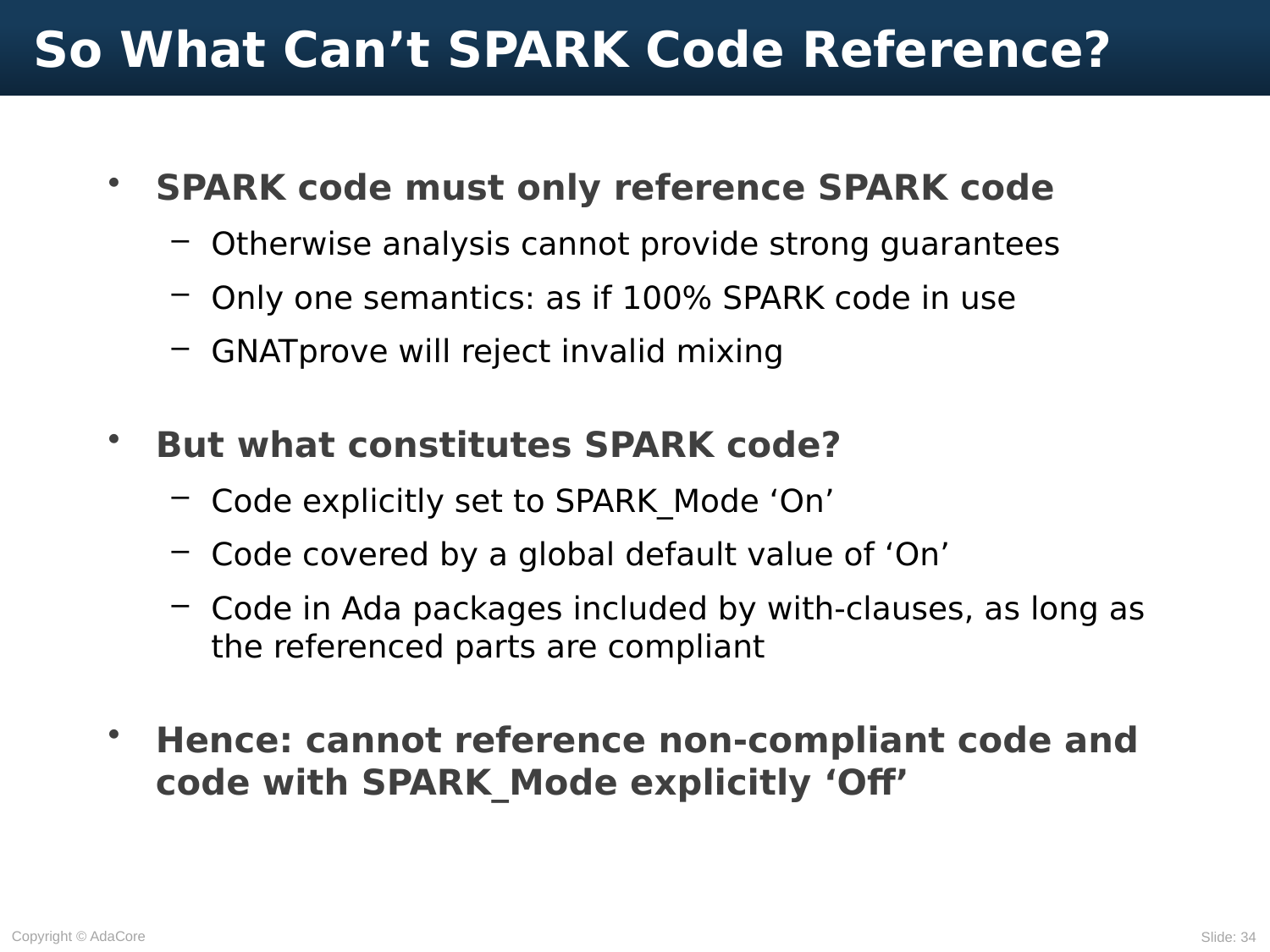

# So What Can’t SPARK Code Reference?
SPARK code must only reference SPARK code
Otherwise analysis cannot provide strong guarantees
Only one semantics: as if 100% SPARK code in use
GNATprove will reject invalid mixing
But what constitutes SPARK code?
Code explicitly set to SPARK_Mode ‘On’
Code covered by a global default value of ‘On’
Code in Ada packages included by with-clauses, as long as the referenced parts are compliant
Hence: cannot reference non-compliant code and code with SPARK_Mode explicitly ‘Off’